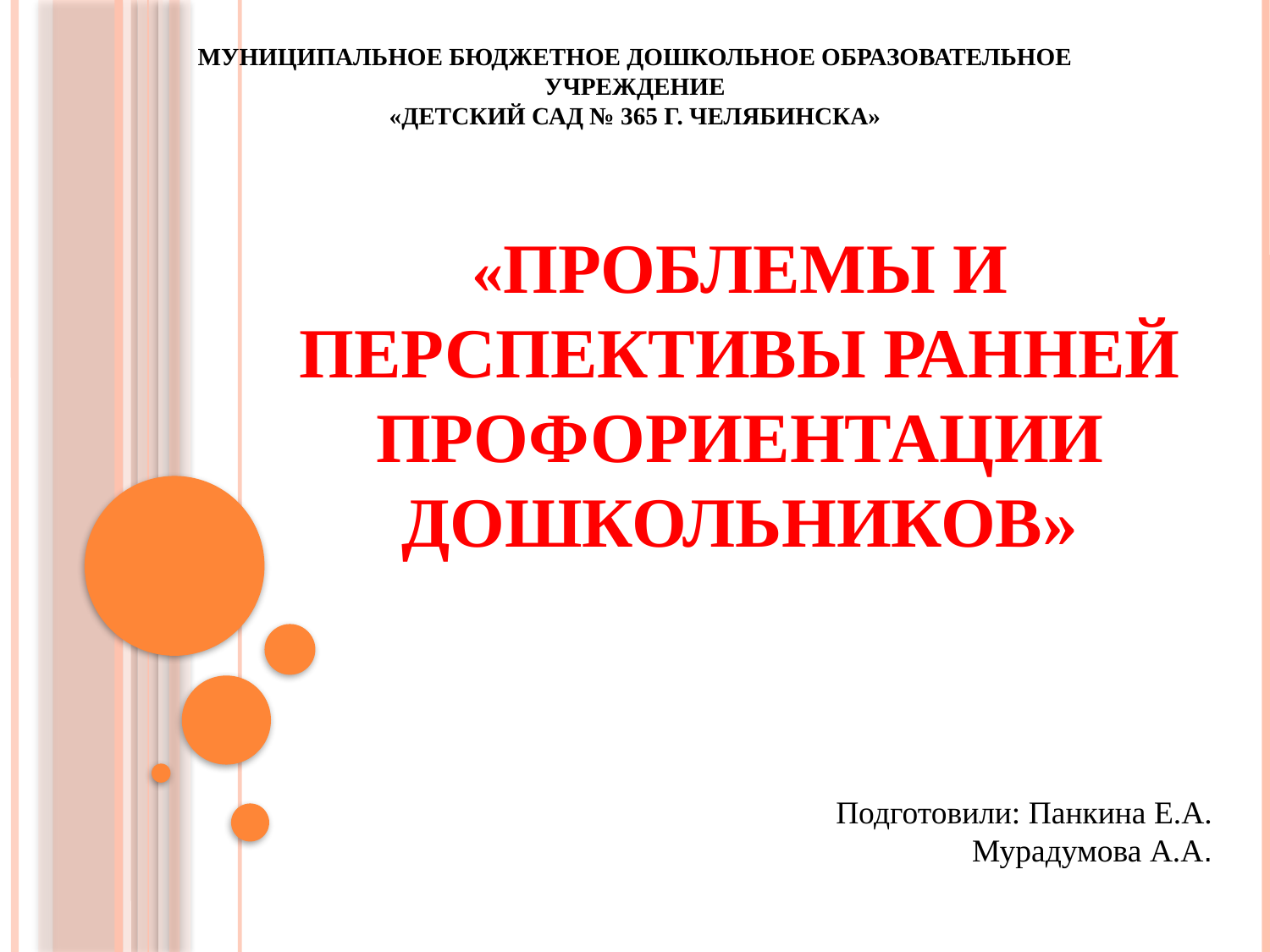

# Муниципальное бюджетное дошкольное образовательное учреждение
«Детский сад № 365 г. Челябинска»
«ПРОБЛЕМЫ И ПЕРСПЕКТИВЫ РАННЕЙ ПРОФОРИЕНТАЦИИ ДОШКОЛЬНИКОВ»
Подготовили: Панкина Е.А.
Мурадумова А.А.